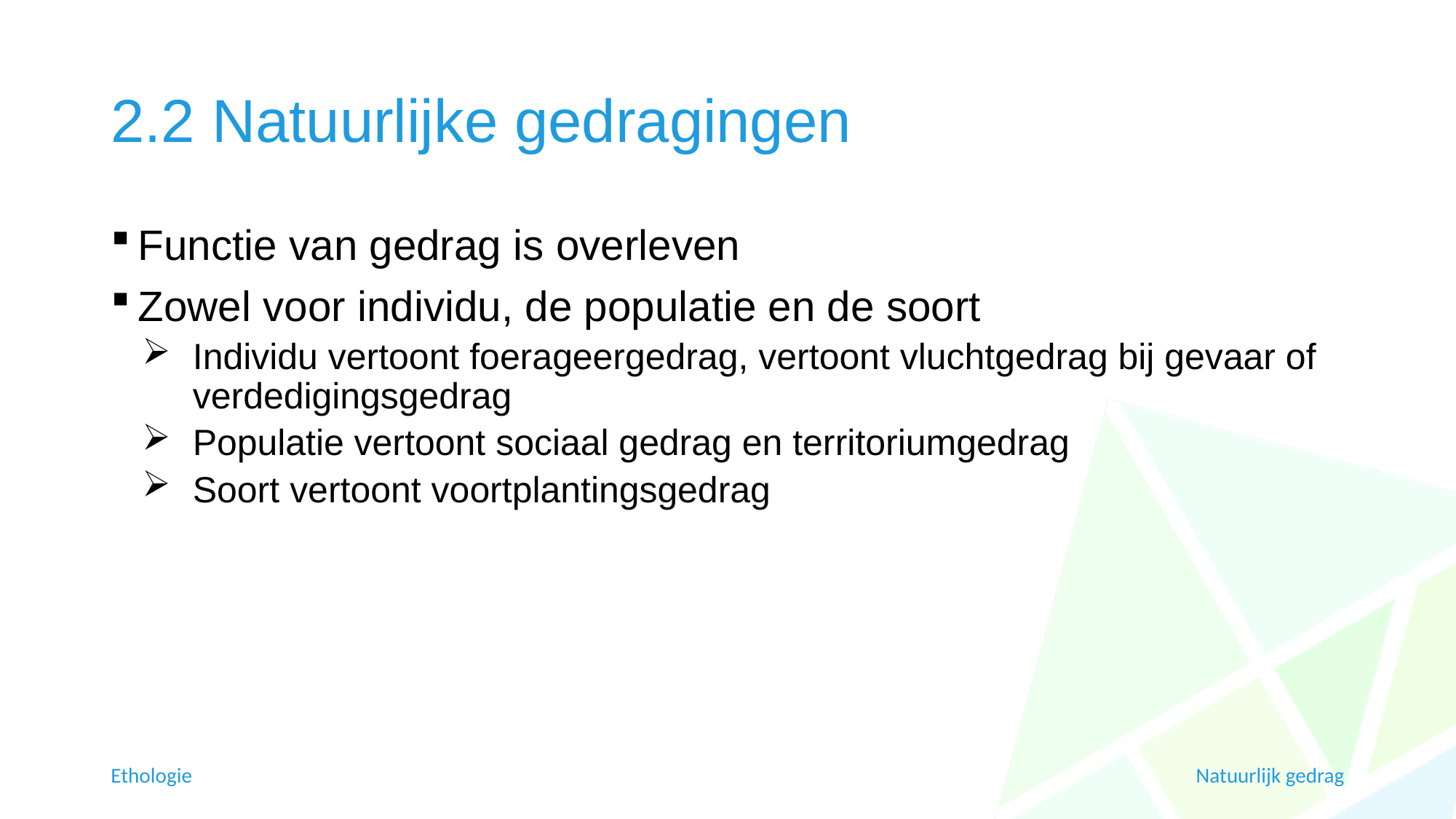

# 2.2 Natuurlijke gedragingen
Functie van gedrag is overleven
Zowel voor individu, de populatie en de soort
Individu vertoont foerageergedrag, vertoont vluchtgedrag bij gevaar of verdedigingsgedrag
Populatie vertoont sociaal gedrag en territoriumgedrag
Soort vertoont voortplantingsgedrag
Ethologie
Natuurlijk gedrag